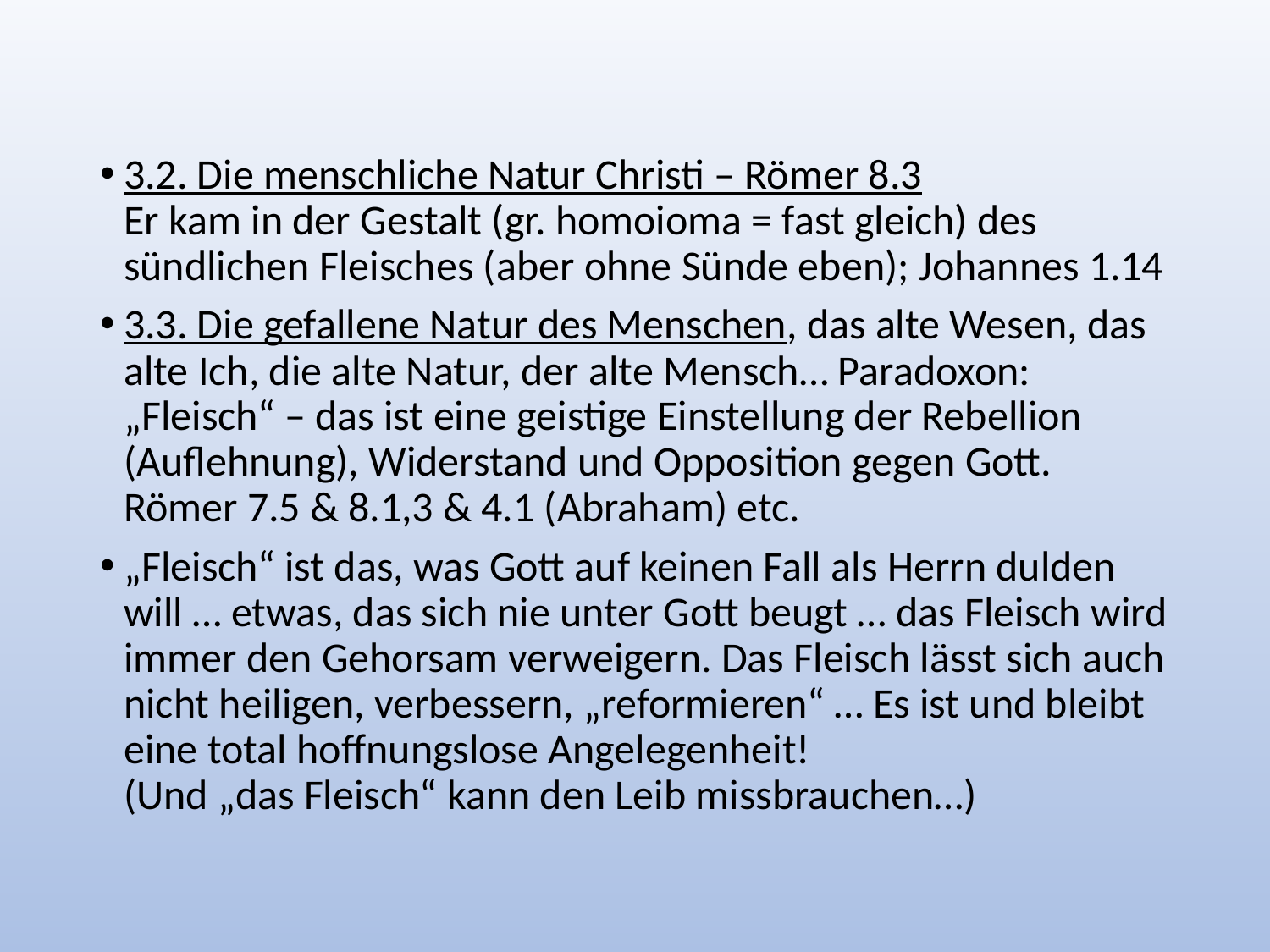

#
3.2. Die menschliche Natur Christi – Römer 8.3
Er kam in der Gestalt (gr. homoioma = fast gleich) des sündlichen Fleisches (aber ohne Sünde eben); Johannes 1.14
3.3. Die gefallene Natur des Menschen, das alte Wesen, das alte Ich, die alte Natur, der alte Mensch… Paradoxon: „Fleisch“ – das ist eine geistige Einstellung der Rebellion (Auflehnung), Widerstand und Opposition gegen Gott. Römer 7.5 & 8.1,3 & 4.1 (Abraham) etc.
„Fleisch“ ist das, was Gott auf keinen Fall als Herrn dulden will … etwas, das sich nie unter Gott beugt … das Fleisch wird immer den Gehorsam verweigern. Das Fleisch lässt sich auch nicht heiligen, verbessern, „reformieren“ … Es ist und bleibt eine total hoffnungslose Angelegenheit!
(Und „das Fleisch“ kann den Leib missbrauchen…)